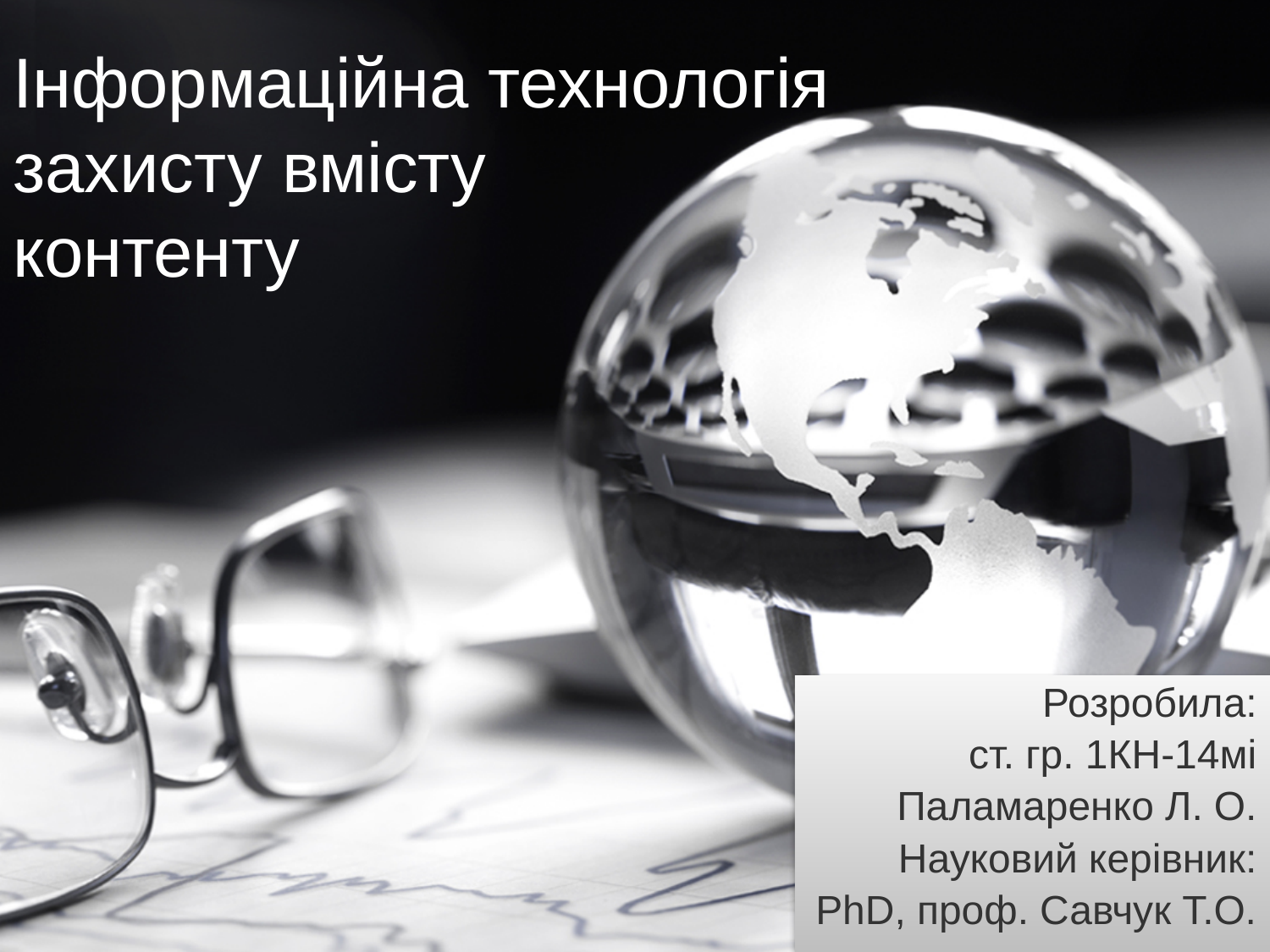

# Інформаційна технологія захисту вмісту контенту
Розробила:
ст. гр. 1КН-14мі
Паламаренко Л. О.
Науковий керівник:
PhD, проф. Савчук Т.О.